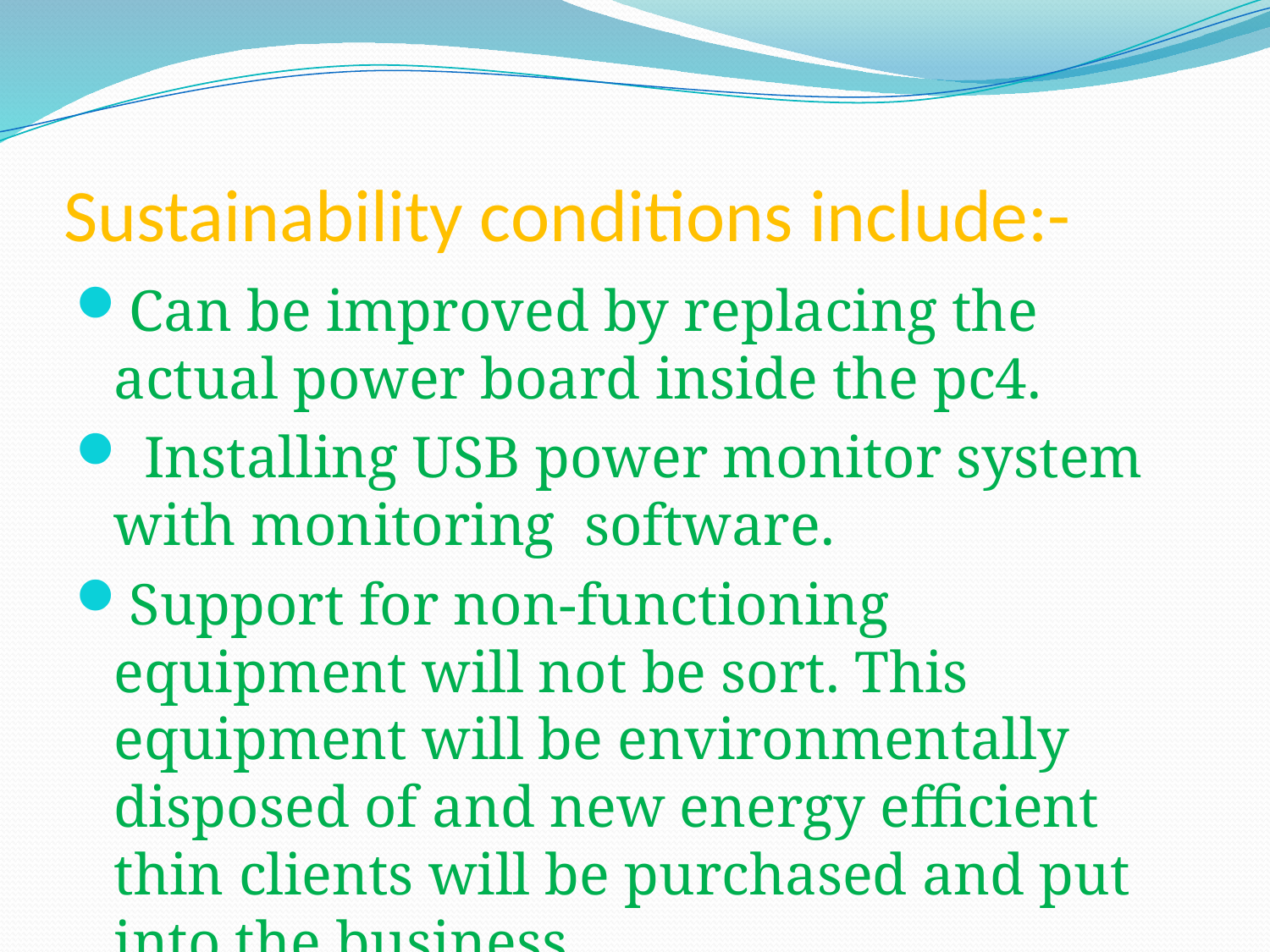

# Sustainability conditions include:-
Can be improved by replacing the actual power board inside the pc4.
 Installing USB power monitor system with monitoring  software.
Support for non-functioning equipment will not be sort. This equipment will be environmentally disposed of and new energy efficient thin clients will be purchased and put into the business.